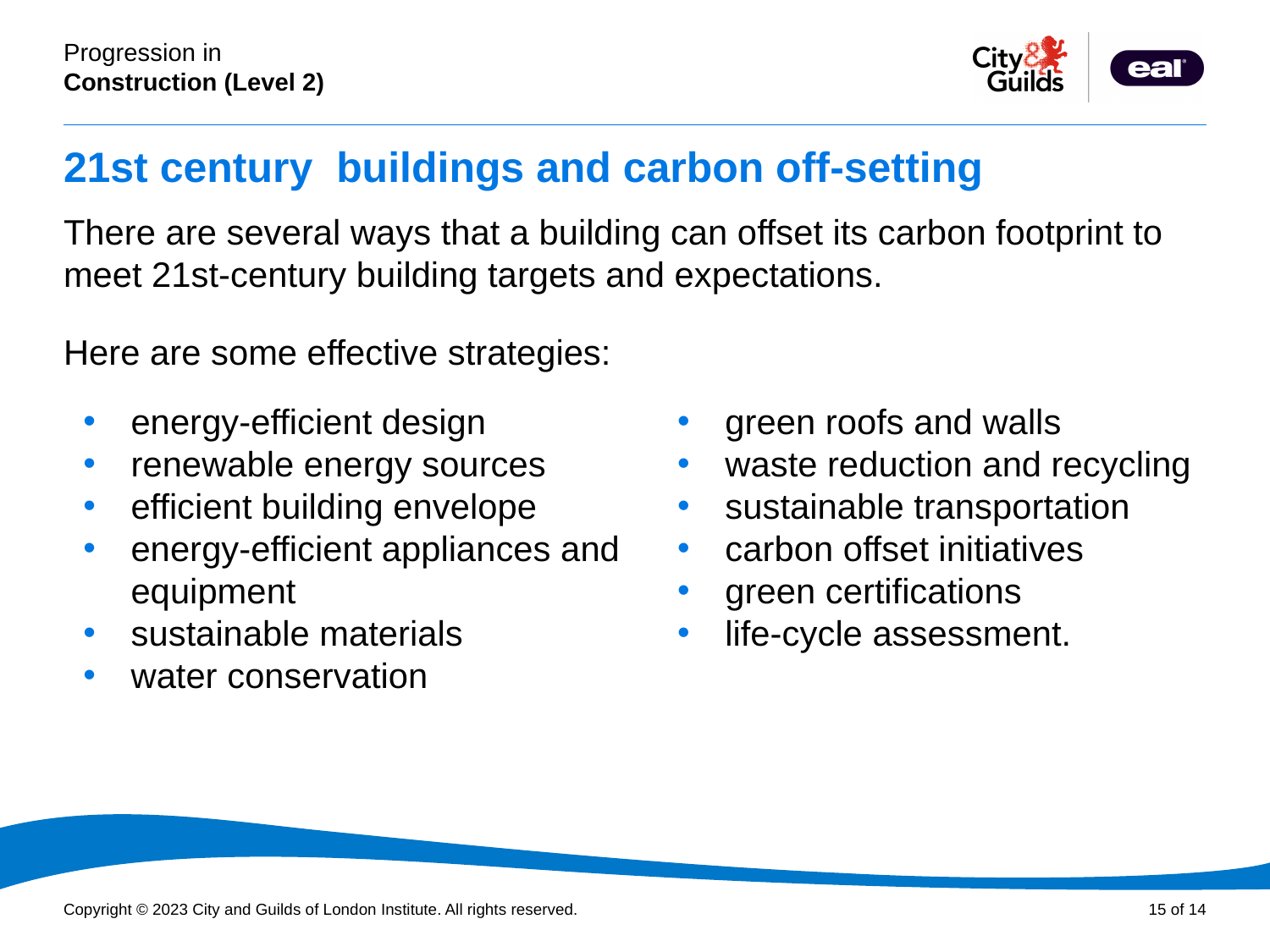

# 21st century  buildings and carbon off-setting
There are several ways that a building can offset its carbon footprint to meet 21st-century building targets and expectations.
Here are some effective strategies:
energy-efficient design
renewable energy sources
efficient building envelope
energy-efficient appliances and equipment
sustainable materials
water conservation
green roofs and walls
waste reduction and recycling
sustainable transportation
carbon offset initiatives
green certifications
life-cycle assessment.